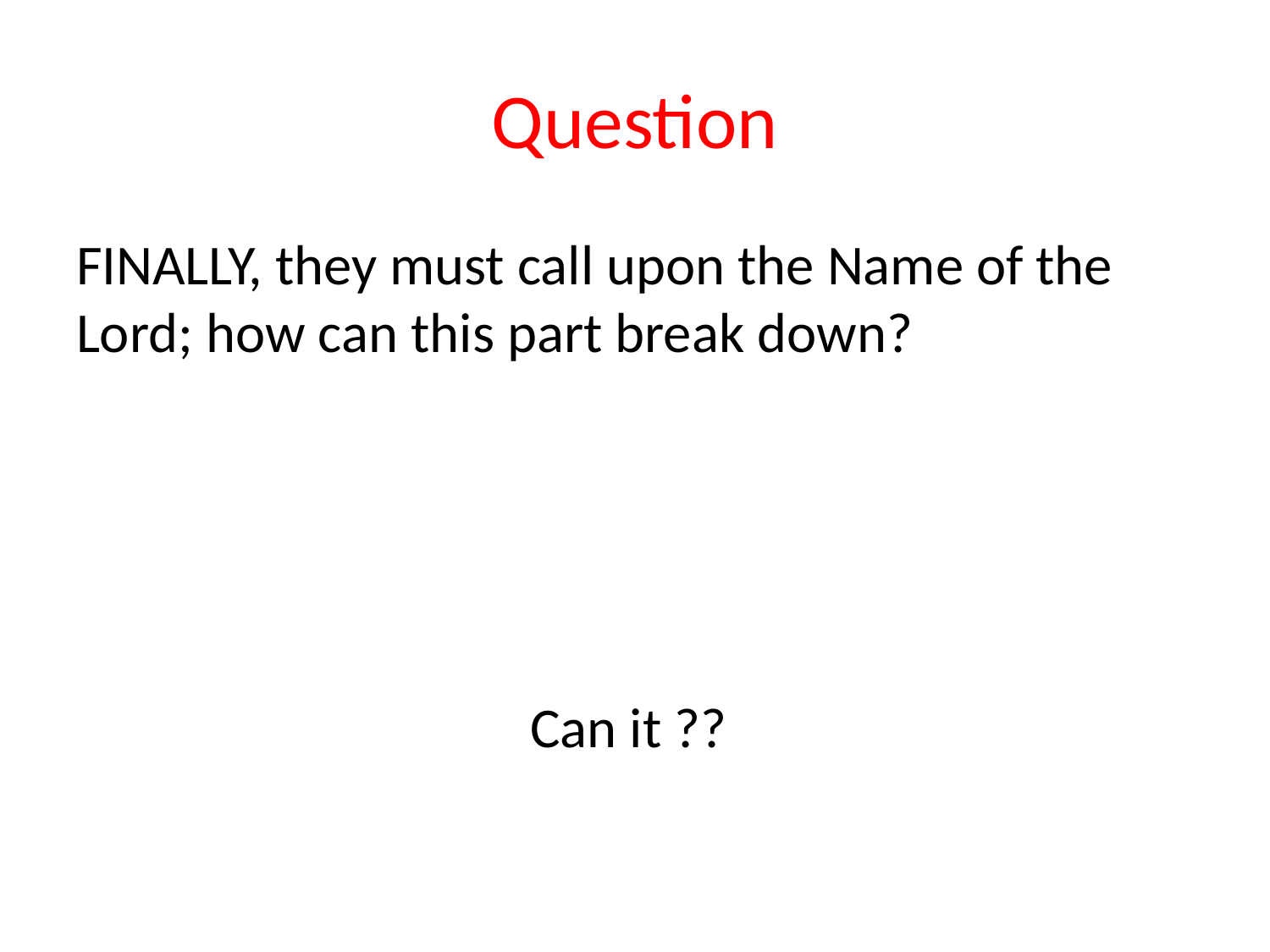

# Question
FINALLY, they must call upon the Name of the Lord; how can this part break down?

Can it ??